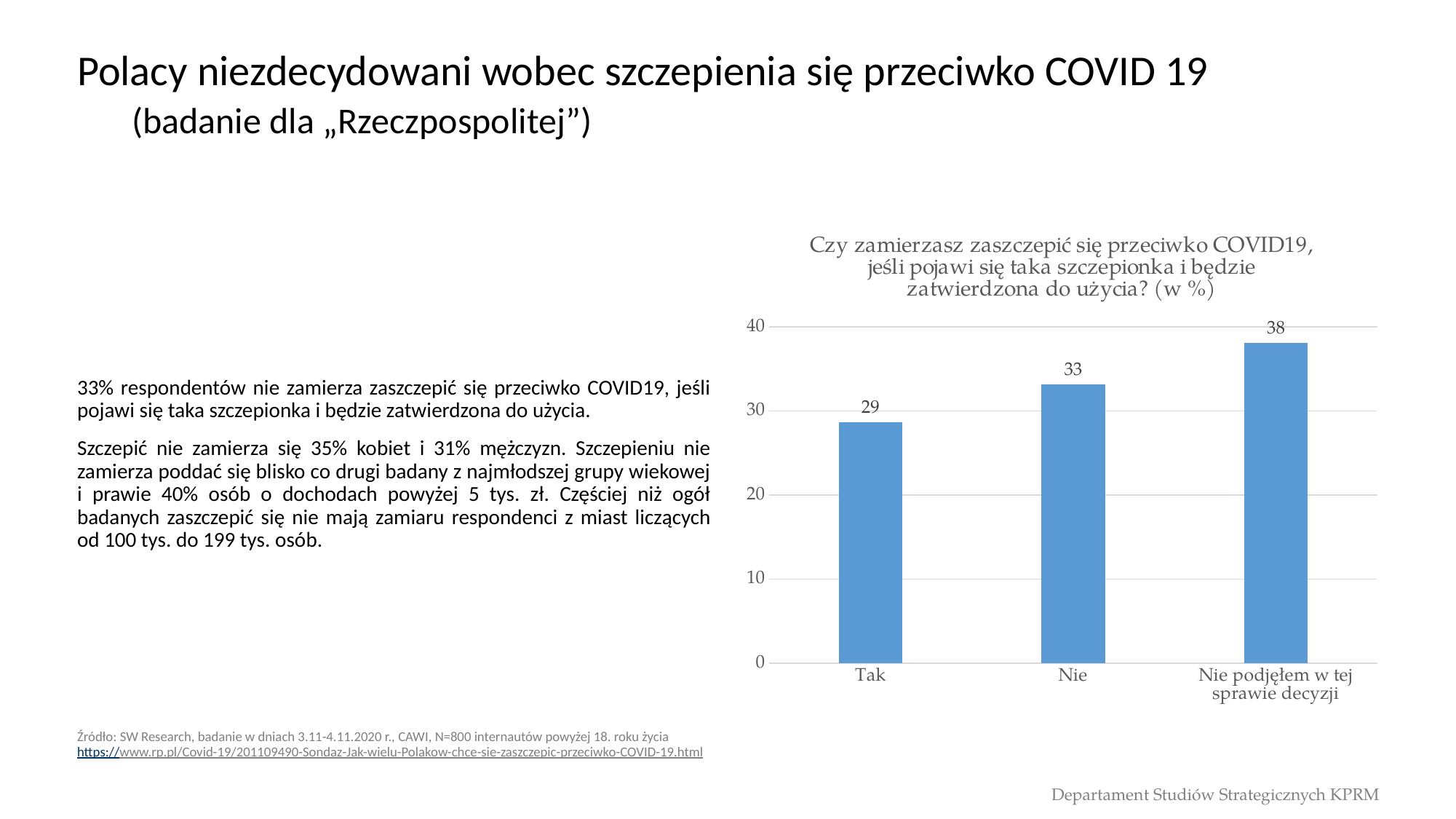

Polacy niezdecydowani wobec szczepienia się przeciwko COVID 19
(badanie dla „Rzeczpospolitej”)

### Chart: Czy zamierzasz zaszczepić się przeciwko COVID19, jeśli pojawi się taka szczepionka i będzie zatwierdzona do użycia? (w %)

| Category |  |
|---|---|
| Tak | 28.7 |
| Nie | 33.2 |
| Nie podjęłem w tej sprawie decyzji | 38.1 |
33% respondentów nie zamierza zaszczepić się przeciwko COVID19, jeśli pojawi się taka szczepionka i będzie zatwierdzona do użycia.
Szczepić nie zamierza się 35% kobiet i 31% mężczyzn. Szczepieniu nie zamierza poddać się blisko co drugi badany z najmłodszej grupy wiekowej i prawie 40% osób o dochodach powyżej 5 tys. zł. Częściej niż ogół badanych zaszczepić się nie mają zamiaru respondenci z miast liczących od 100 tys. do 199 tys. osób.
Źródło: SW Research, badanie w dniach 3.11-4.11.2020 r., CAWI, N=800 internautów powyżej 18. roku życia
https://www.rp.pl/Covid-19/201109490-Sondaz-Jak-wielu-Polakow-chce-sie-zaszczepic-przeciwko-COVID-19.html